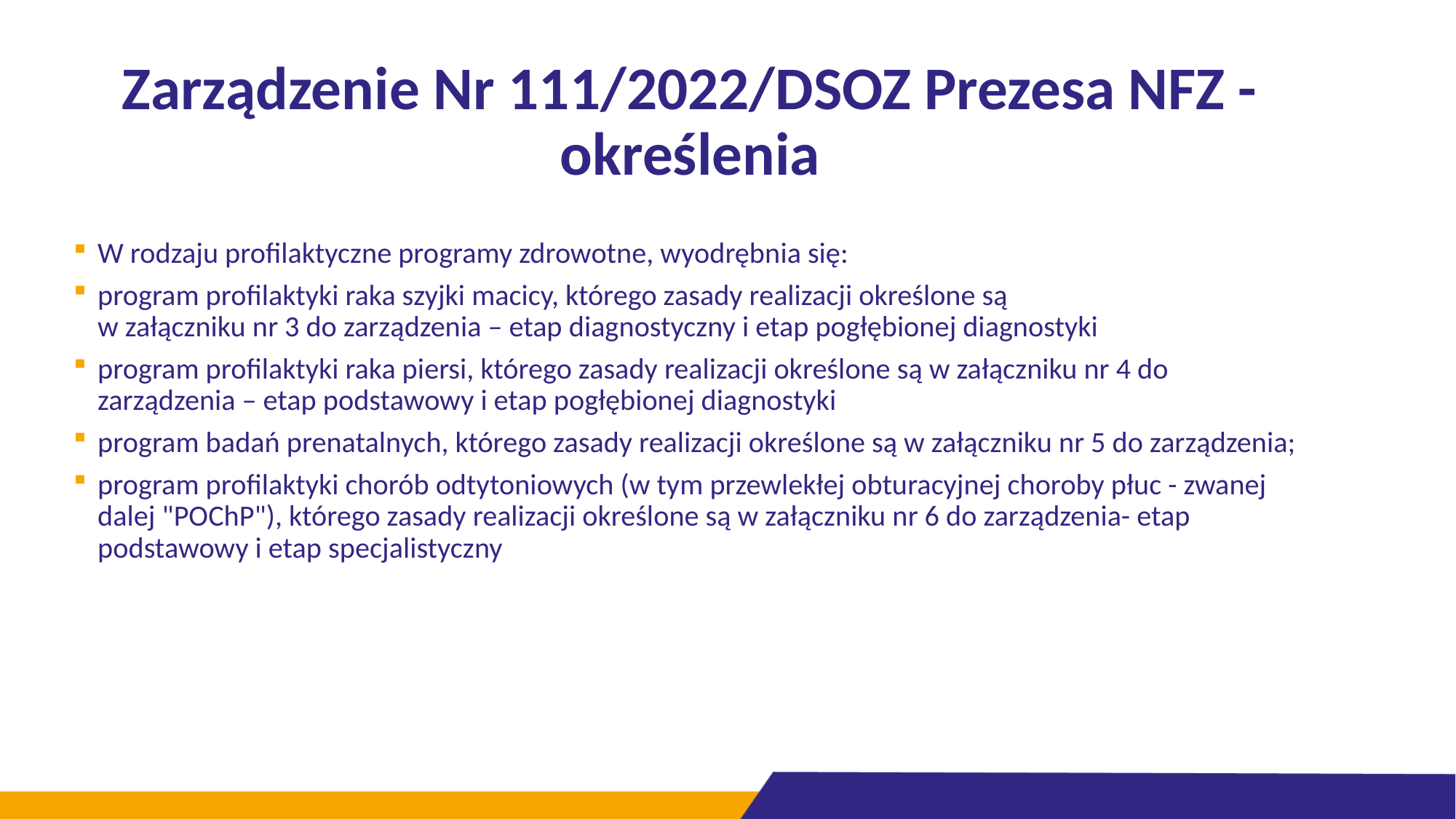

# Zarządzenie Nr 111/2022/DSOZ Prezesa NFZ - określenia
W rodzaju profilaktyczne programy zdrowotne, wyodrębnia się:
program profilaktyki raka szyjki macicy, którego zasady realizacji określone są
w załączniku nr 3 do zarządzenia – etap diagnostyczny i etap pogłębionej diagnostyki
program profilaktyki raka piersi, którego zasady realizacji określone są w załączniku nr 4 do zarządzenia – etap podstawowy i etap pogłębionej diagnostyki
program badań prenatalnych, którego zasady realizacji określone są w załączniku nr 5 do zarządzenia;
program profilaktyki chorób odtytoniowych (w tym przewlekłej obturacyjnej choroby płuc - zwanej dalej "POChP"), którego zasady realizacji określone są w załączniku nr 6 do zarządzenia- etap podstawowy i etap specjalistyczny